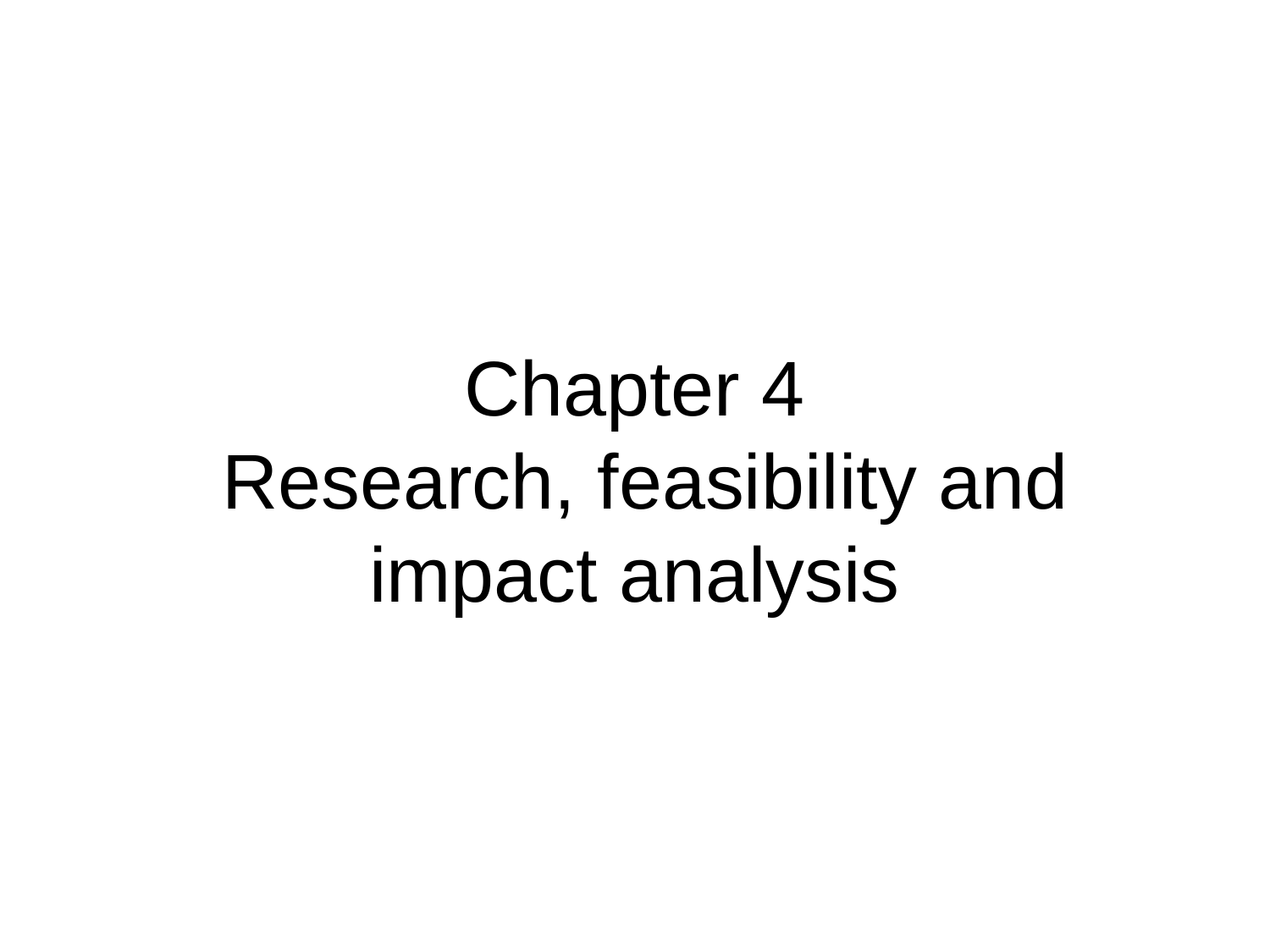

# Chapter 4  Research, feasibility and impact analysis